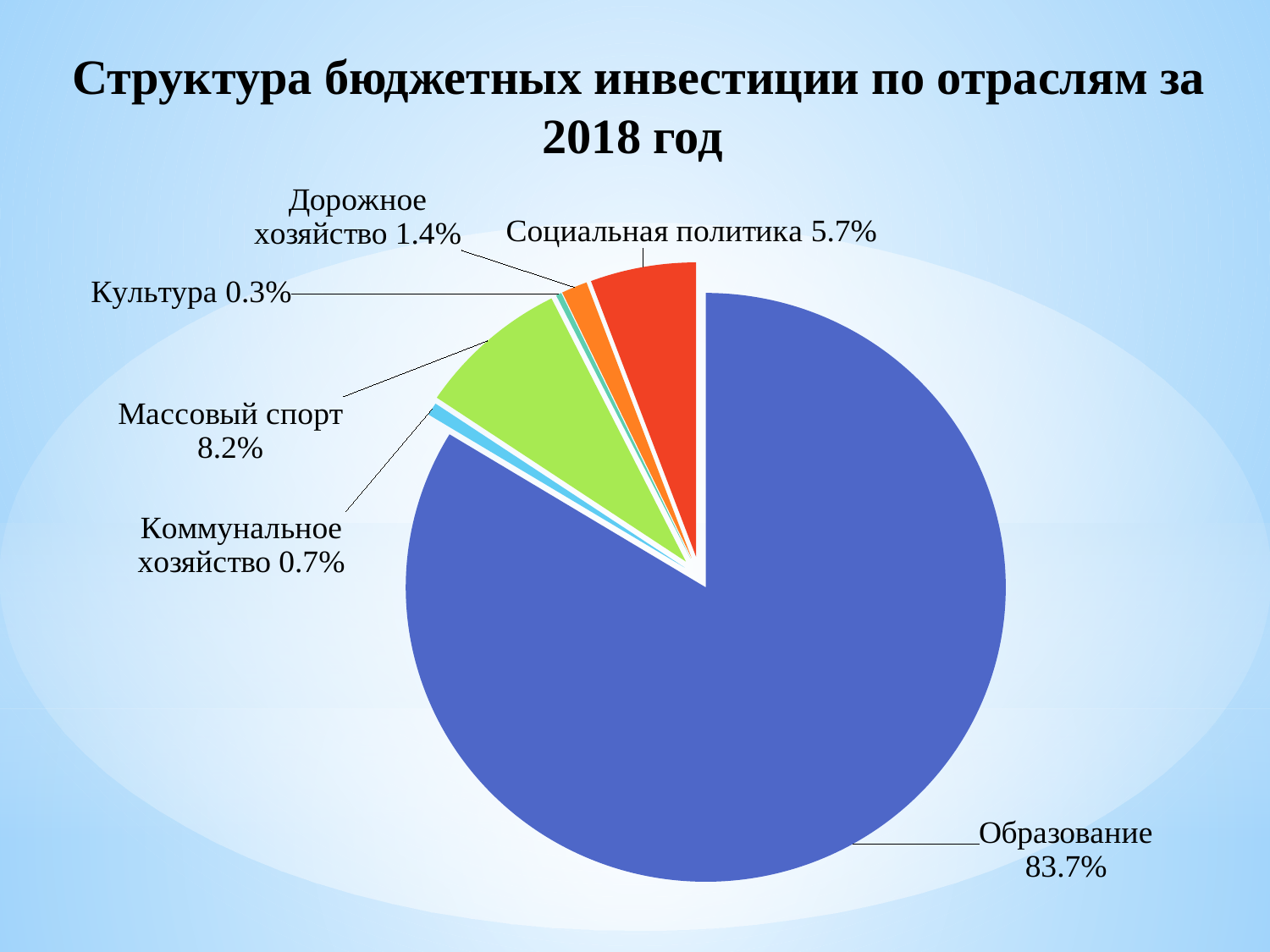

Структура бюджетных инвестиции по отраслям за 2018 год

### Chart

| Category | Продажи |
|---|---|
| Образование | 0.837 |
| Коммунальное хозяйство | 0.007 |
| Массовый спорт | 0.082 |
| Культура | 0.003 |
| Дорожное хозяйство | 0.014 |
| Социальная политика | 0.057 |